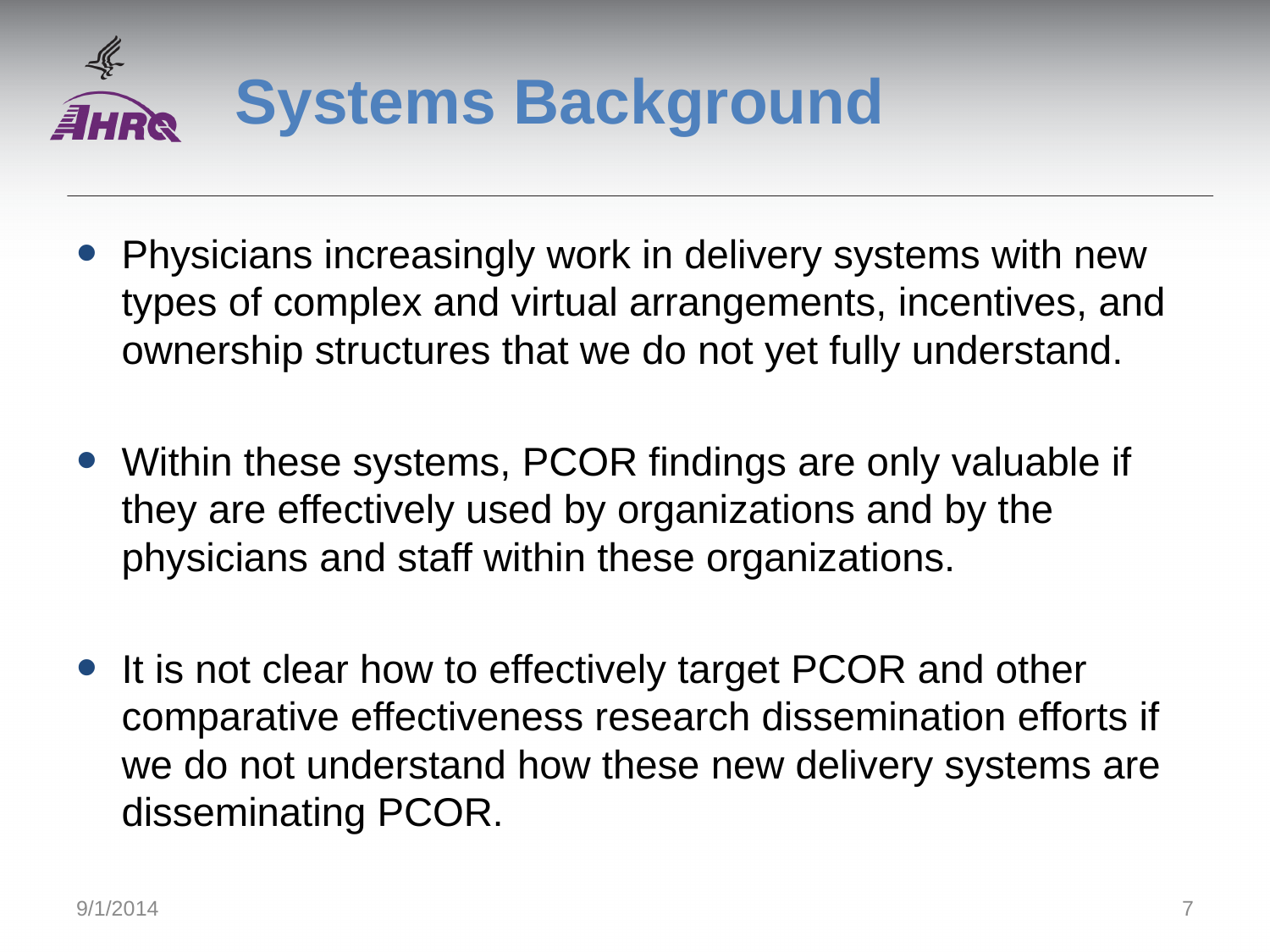

# Systems Background
Physicians increasingly work in delivery systems with new types of complex and virtual arrangements, incentives, and ownership structures that we do not yet fully understand.

Within these systems, PCOR findings are only valuable if they are effectively used by organizations and by the physicians and staff within these organizations.

It is not clear how to effectively target PCOR and other comparative effectiveness research dissemination efforts if we do not understand how these new delivery systems are disseminating PCOR.

9/1/2014
7